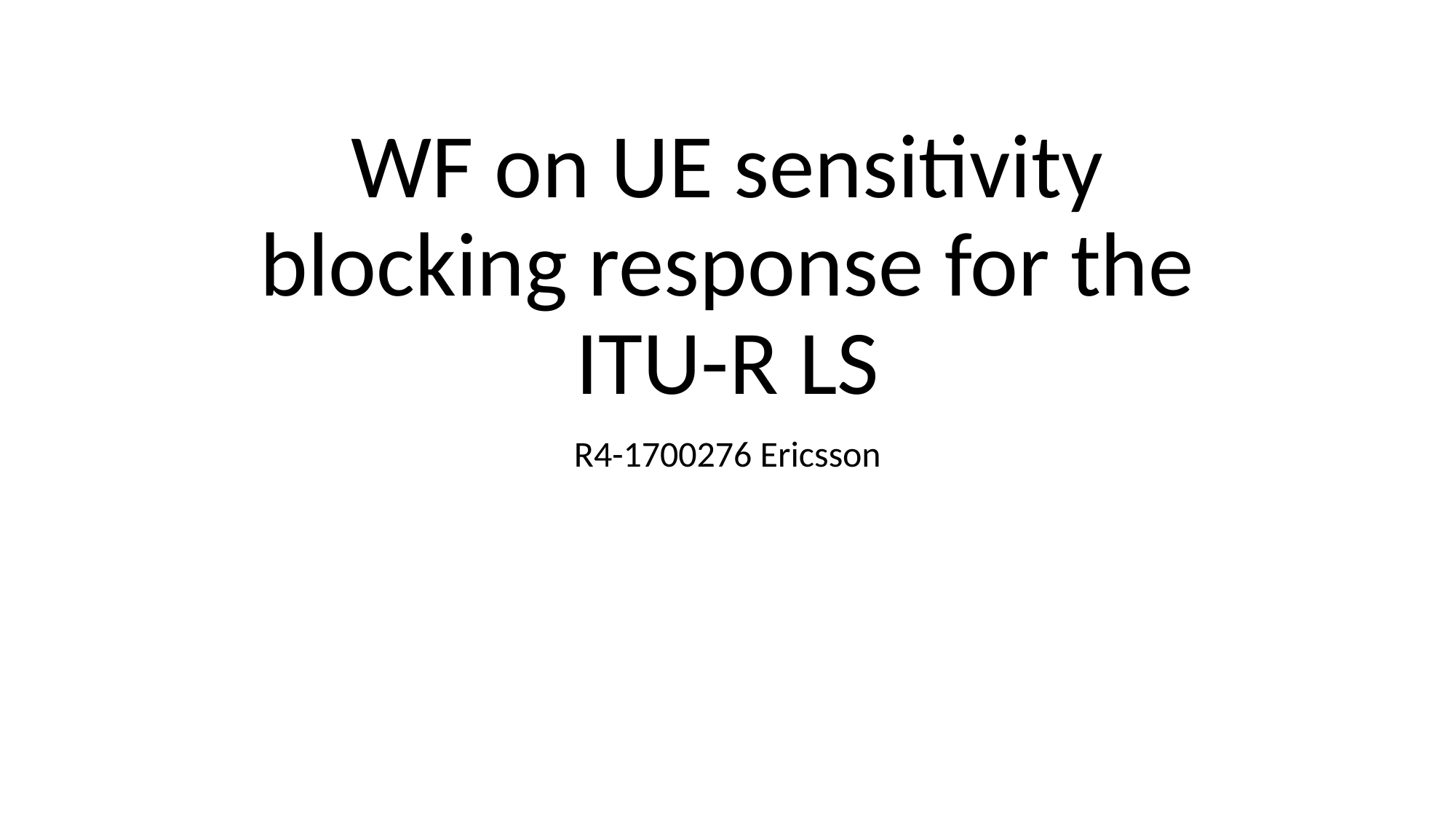

# WF on UE sensitivity blocking response for the ITU-R LS
R4-1700276 Ericsson